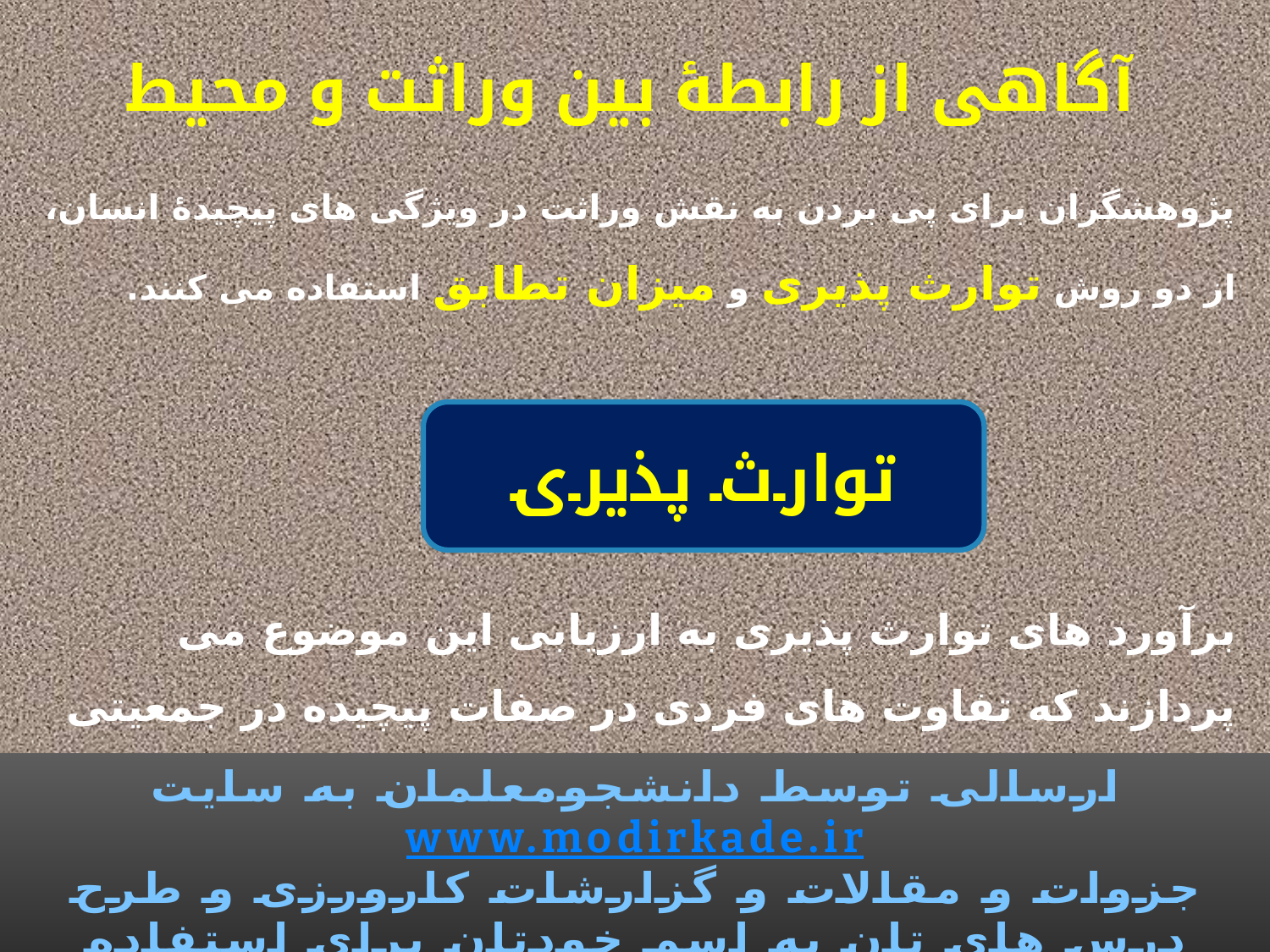

# آگاهی از رابطۀ بین وراثت و محیط
پژوهشگران برای پی بردن به نقش وراثت در ویژگی های پیچیدۀ انسان، از دو روش توارث پذیری و میزان تطابق استفاده می کنند.
توارث پذیری
برآورد های توارث پذیری به ارزیابی این موضوع می پردازند که تفاوت های فردی در صفات پیچیده در جمعیتی خاص تا چه اندازه ای ناشی از عوامل ژنتیکی هستند.
ارسالی توسط دانشجومعلمان به سایت
www.modirkade.ir
جزوات و مقالات و گزارشات کارورزی و طرح درس های تان به اسم خودتان برای استفاده رایگان همه دانشجومعلمان در سایت قرار خواهد گرفت....
موفق و سربلند باشید...

www.modirkade.ir
45